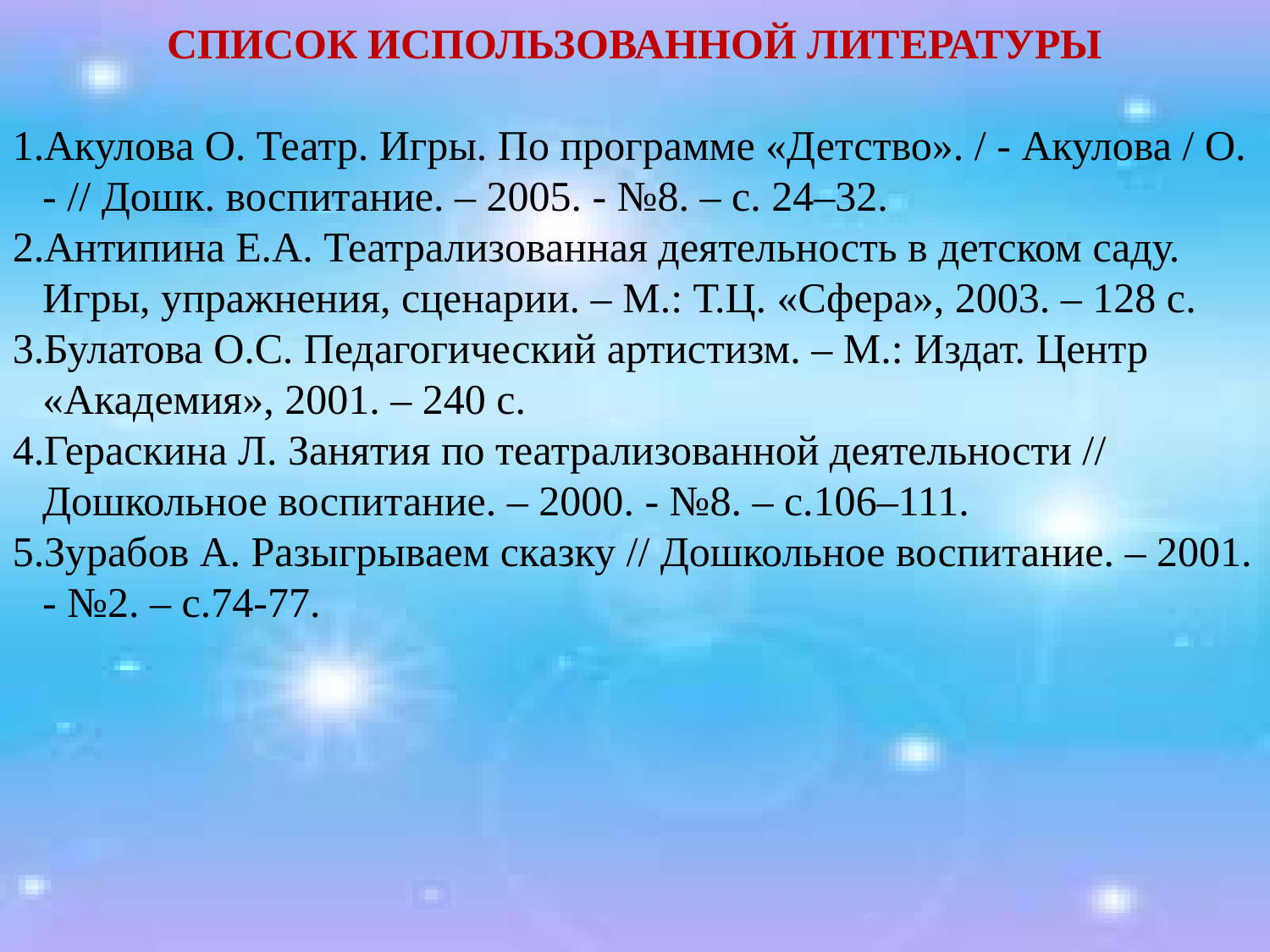

СПИСОК ИСПОЛЬЗОВАННОЙ ЛИТЕРАТУРЫ

Акулова О. Театр. Игры. По программе «Детство». / - Акулова / О. - // Дошк. воспитание. – 2005. - №8. – с. 24–32.
Антипина Е.А. Театрализованная деятельность в детском саду. Игры, упражнения, сценарии. – М.: Т.Ц. «Сфера», 2003. – 128 с.
Булатова О.С. Педагогический артистизм. – М.: Издат. Центр «Академия», 2001. – 240 с.
Гераскина Л. Занятия по театрализованной деятельности // Дошкольное воспитание. – 2000. - №8. – с.106–111.
Зурабов А. Разыгрываем сказку // Дошкольное воспитание. – 2001. - №2. – с.74-77.